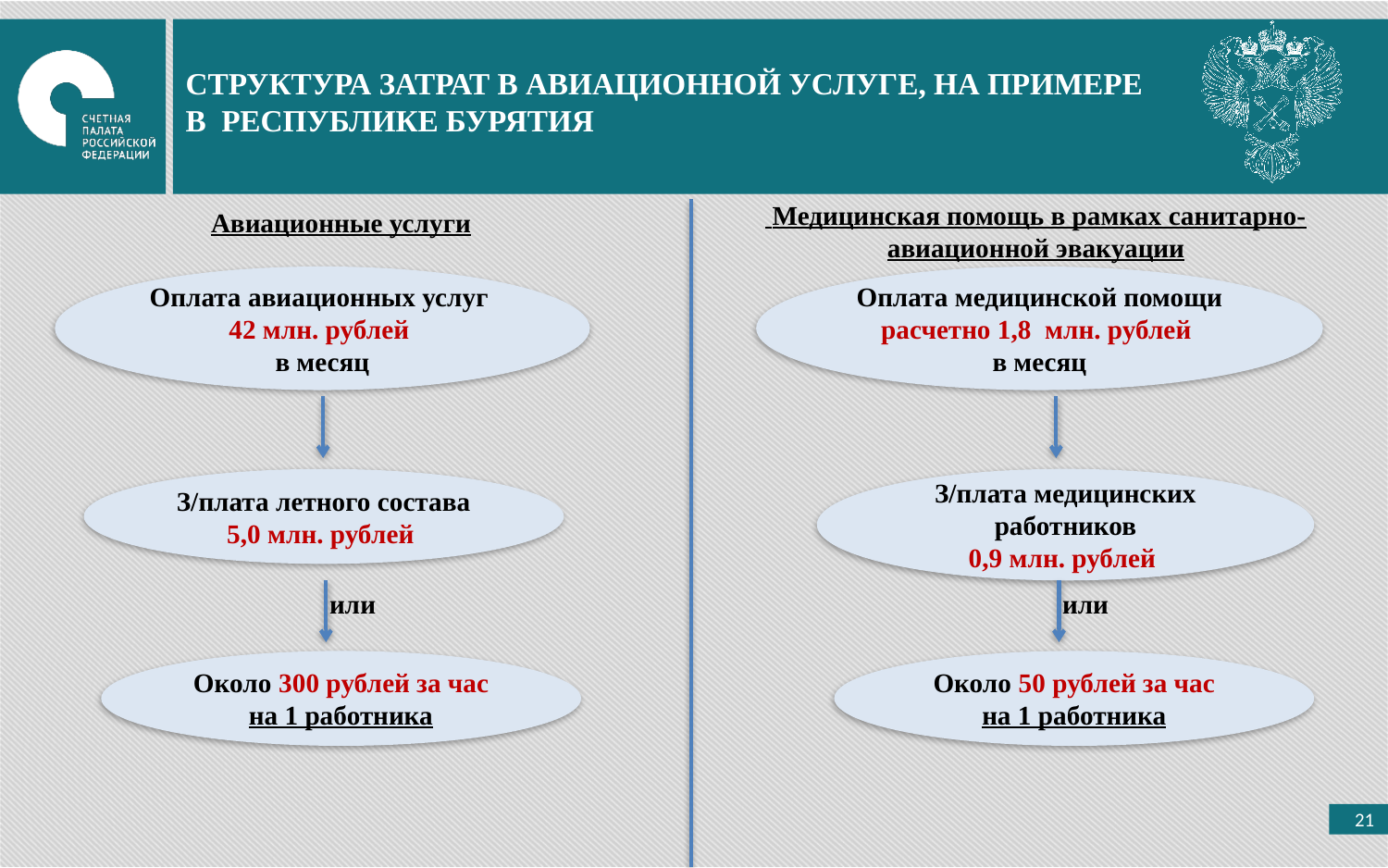

СТРУКТУРА ЗАТРАТ В АВИАЦИОННОЙ УСЛУГЕ, НА ПРИМЕРЕ В  РЕСПУБЛИКЕ БУРЯТИЯ
 Медицинская помощь в рамках санитарно-авиационной эвакуации
Авиационные услуги
Оплата авиационных услуг
42 млн. рублей
в месяц
Оплата медицинской помощи
расчетно 1,8  млн. рублей
в месяц
З/плата летного состава 5,0 млн. рублей
З/плата медицинских работников
0,9 млн. рублей
или
или
Около 300 рублей за час на 1 работника
Около 50 рублей за час на 1 работника